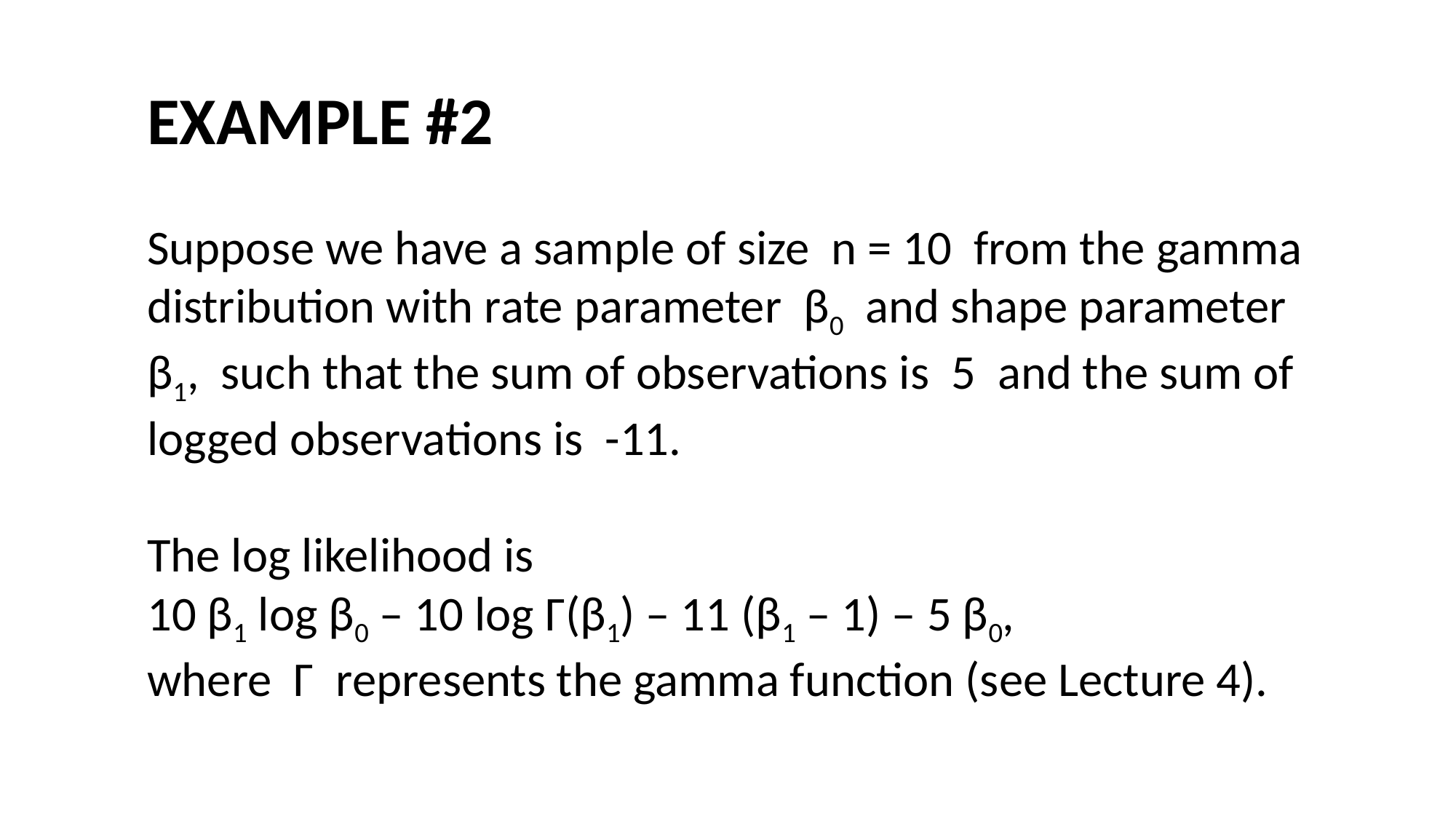

#
EXAMPLE #2
Suppose we have a sample of size  n = 10  from the gamma distribution with rate parameter  β0  and shape parameter  β1,  such that the sum of observations is  5  and the sum of logged observations is  -11.

The log likelihood is
10 β1 log β0 – 10 log Γ(β1) – 11 (β1 – 1) – 5 β0,
where  Γ  represents the gamma function (see Lecture 4).